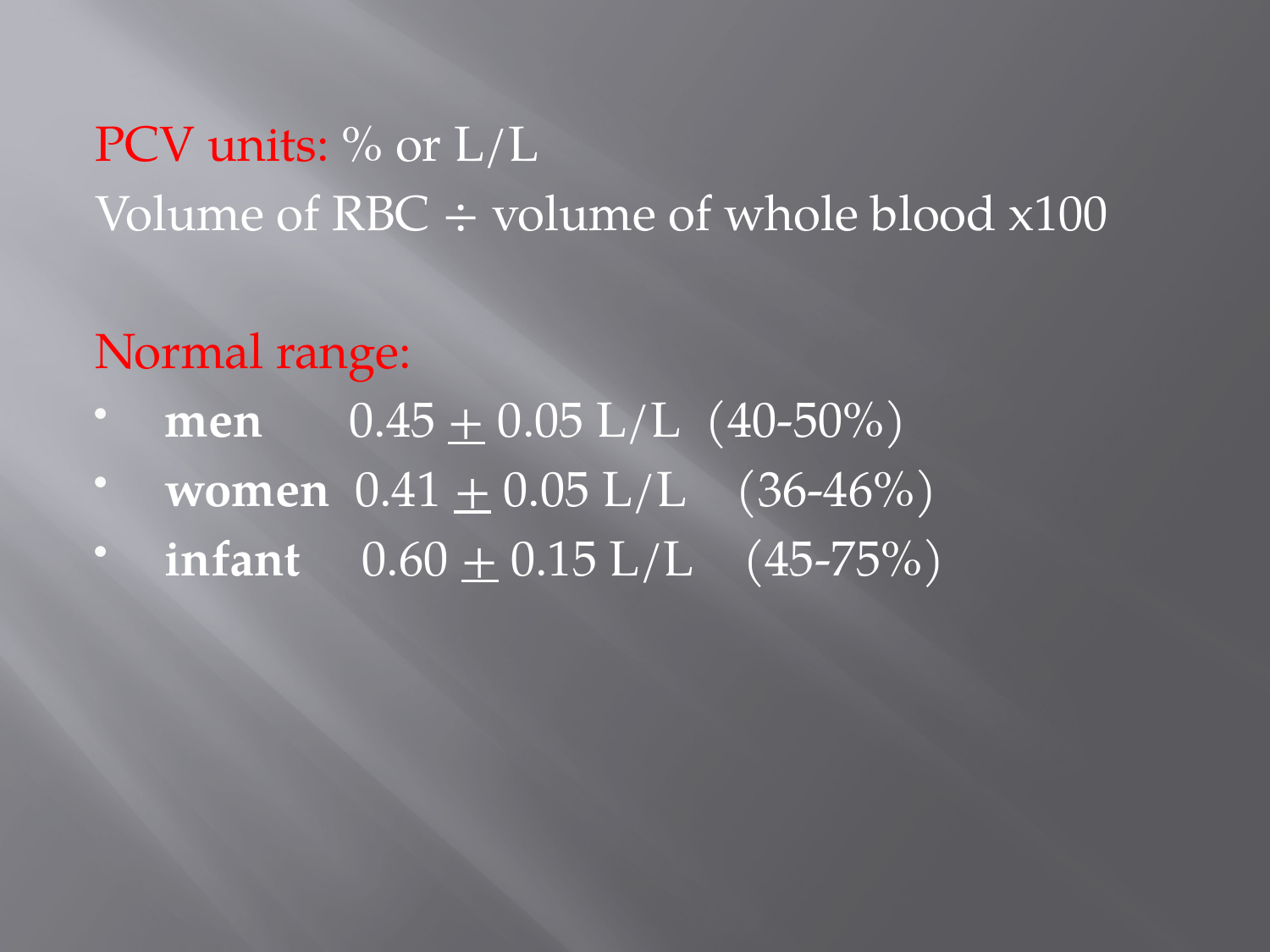

PCV units: % or L/L
Volume of RBC ÷ volume of whole blood x100

Normal range:
 men       0.45 + 0.05 L/L  (40-50%)
 women  0.41 + 0.05 L/L    (36-46%)
 infant     0.60 + 0.15 L/L    (45-75%)